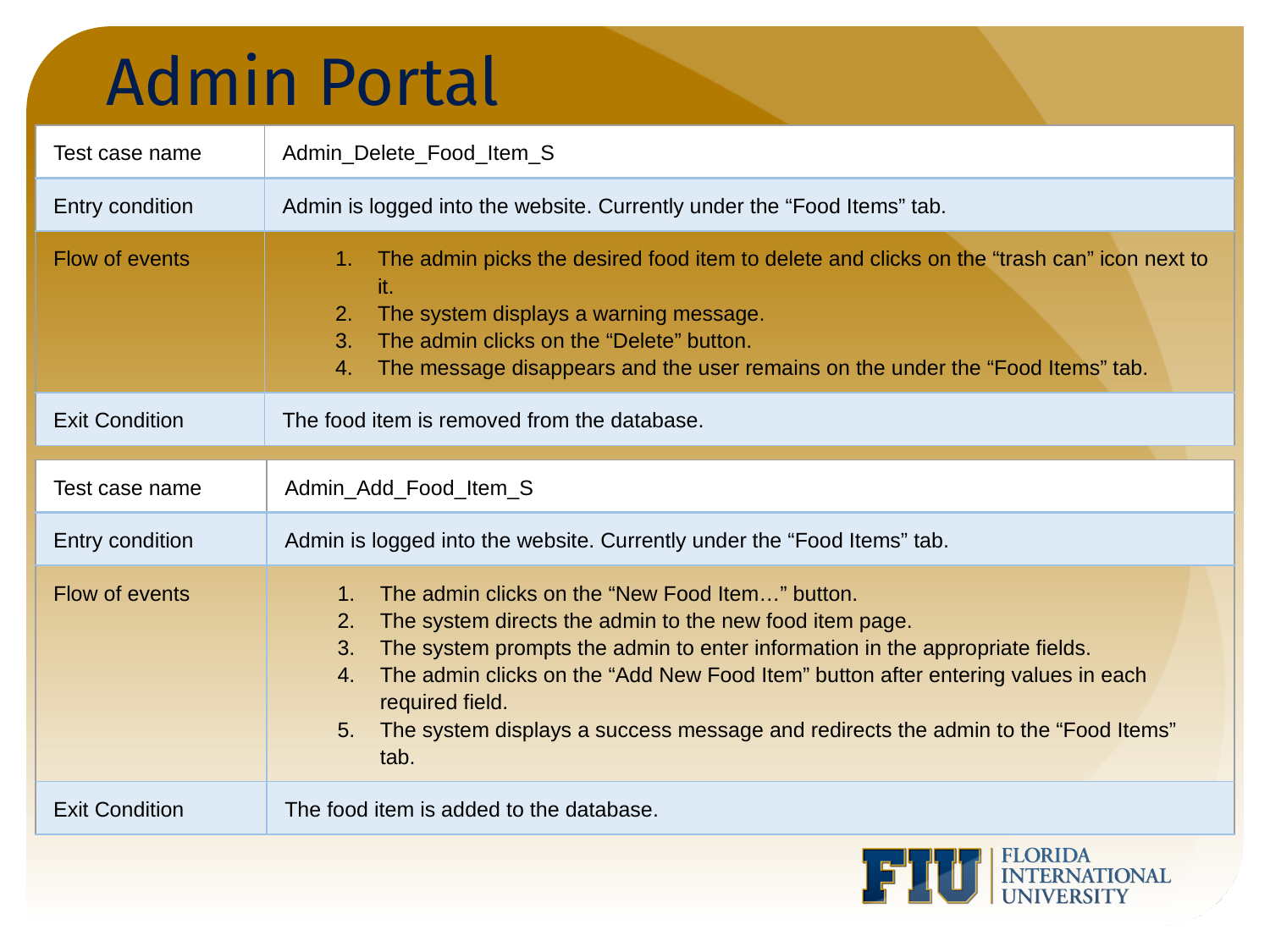

# Admin Portal
| Test case name | Admin\_Delete\_Food\_Item\_S |
| --- | --- |
| Entry condition | Admin is logged into the website. Currently under the “Food Items” tab. |
| Flow of events | The admin picks the desired food item to delete and clicks on the “trash can” icon next to it. The system displays a warning message. The admin clicks on the “Delete” button. The message disappears and the user remains on the under the “Food Items” tab. |
| Exit Condition | The food item is removed from the database. |
| Test case name | Admin\_Add\_Food\_Item\_S |
| --- | --- |
| Entry condition | Admin is logged into the website. Currently under the “Food Items” tab. |
| Flow of events | The admin clicks on the “New Food Item…” button. The system directs the admin to the new food item page. The system prompts the admin to enter information in the appropriate fields. The admin clicks on the “Add New Food Item” button after entering values in each required field. The system displays a success message and redirects the admin to the “Food Items” tab. |
| Exit Condition | The food item is added to the database. |